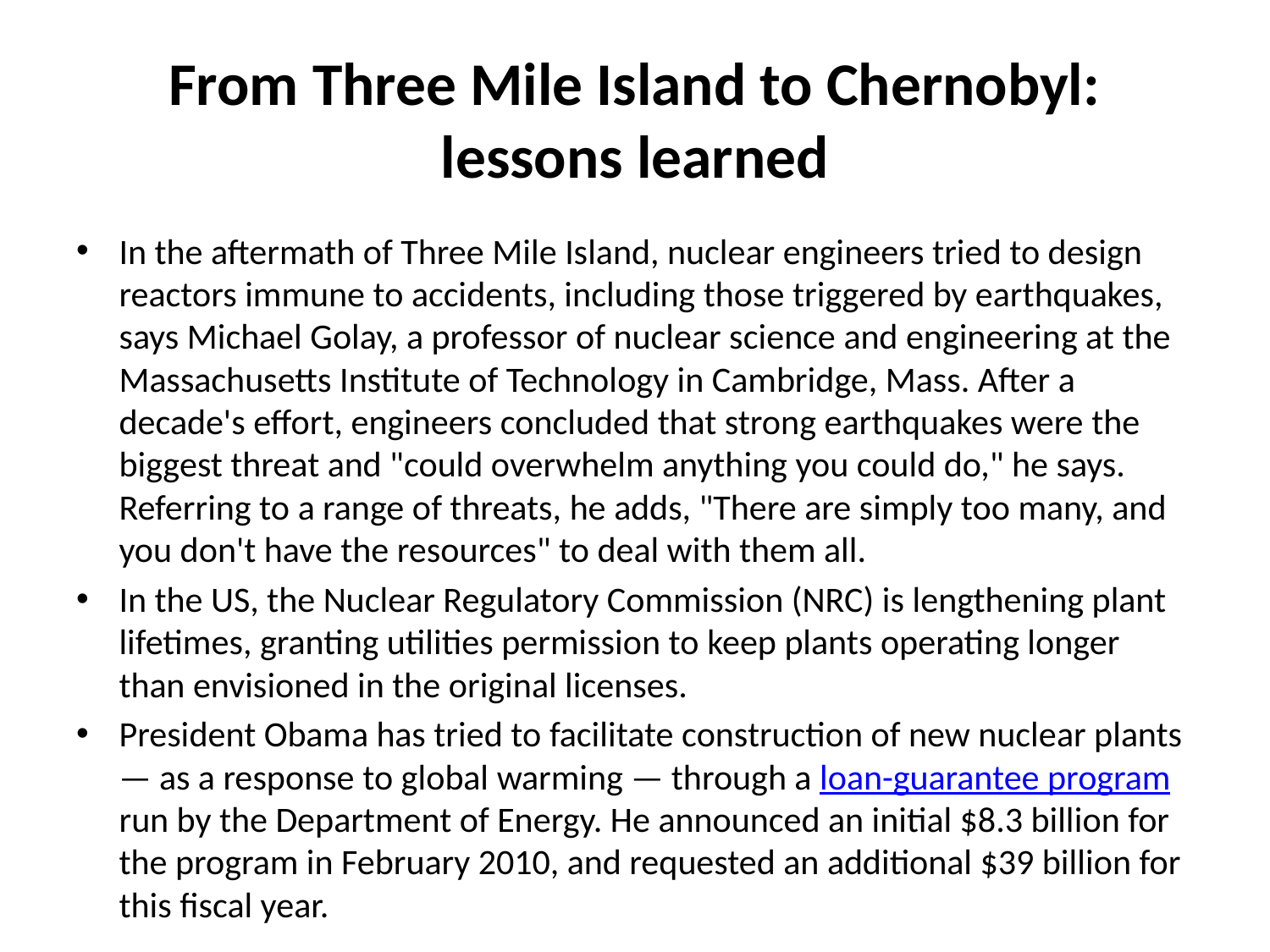

# From Three Mile Island to Chernobyl: lessons learned
In the aftermath of Three Mile Island, nuclear engineers tried to design reactors immune to ac­cidents, including those triggered by earthquakes, says Michael Golay, a professor of nuclear science and engineering at the Massachusetts Institute of Technology in Cam­bridge, Mass. After a decade's effort, engineers concluded that strong earthquakes were the biggest threat and "could overwhelm anything you could do," he says. Referring to a range of threats, he adds, "There are simply too many, and you don't have the resources" to deal with them all.
In the US, the Nuclear Regulatory Commission (NRC) is lengthening plant lifetimes, granting utilities permission to keep plants operating longer than envisioned in the original licenses.
President Obama has tried to facilitate construction of new nuclear plants — as a response to global warming — through a loan-guarantee program run by the Department of Energy. He announced an initial $8.3 billion for the program in February 2010, and requested an additional $39 billion for this fiscal year.